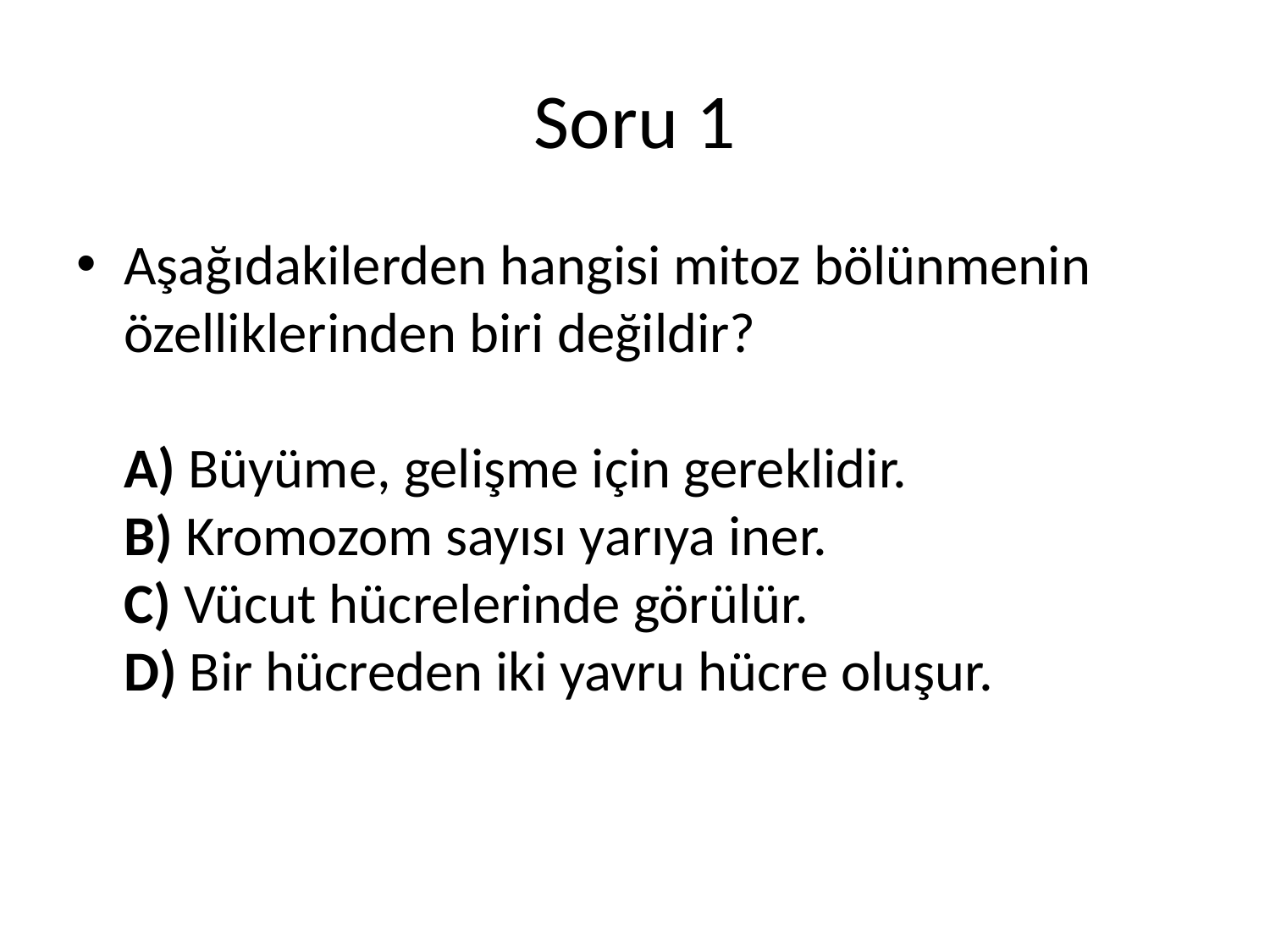

# Soru 1
Aşağıdakilerden hangisi mitoz bölünmenin özelliklerinden biri değildir? 
A) Büyüme, gelişme için gereklidir. 
B) Kromozom sayısı yarıya iner. 
C) Vücut hücrelerinde görülür. 
D) Bir hücreden iki yavru hücre oluşur.